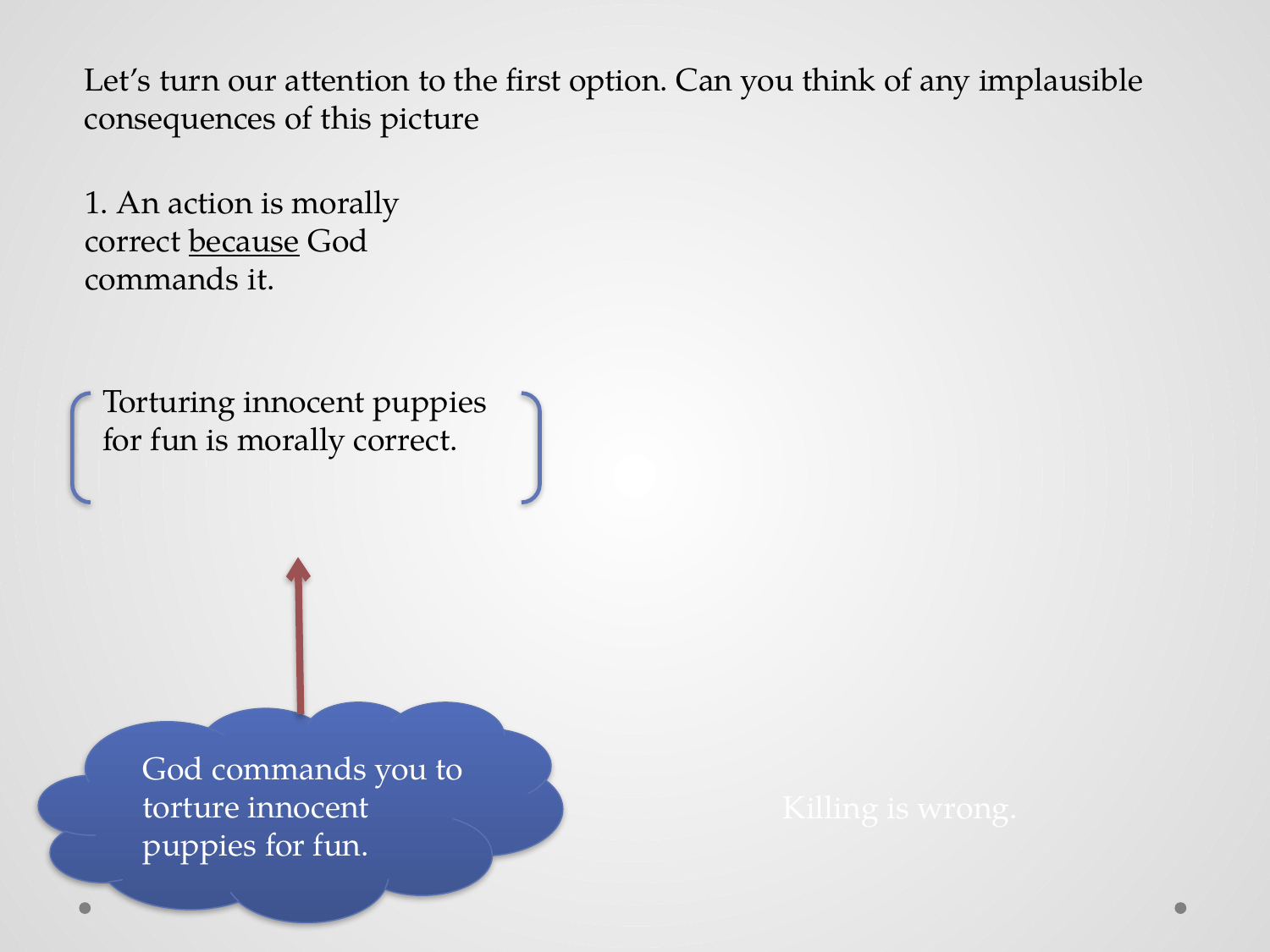

Let’s turn our attention to the first option. Can you think of any implausible consequences of this picture
1. An action is morally correct because God commands it.
Torturing innocent puppies for fun is morally correct.

God commands you to torture innocent puppies for fun.
Killing is wrong.